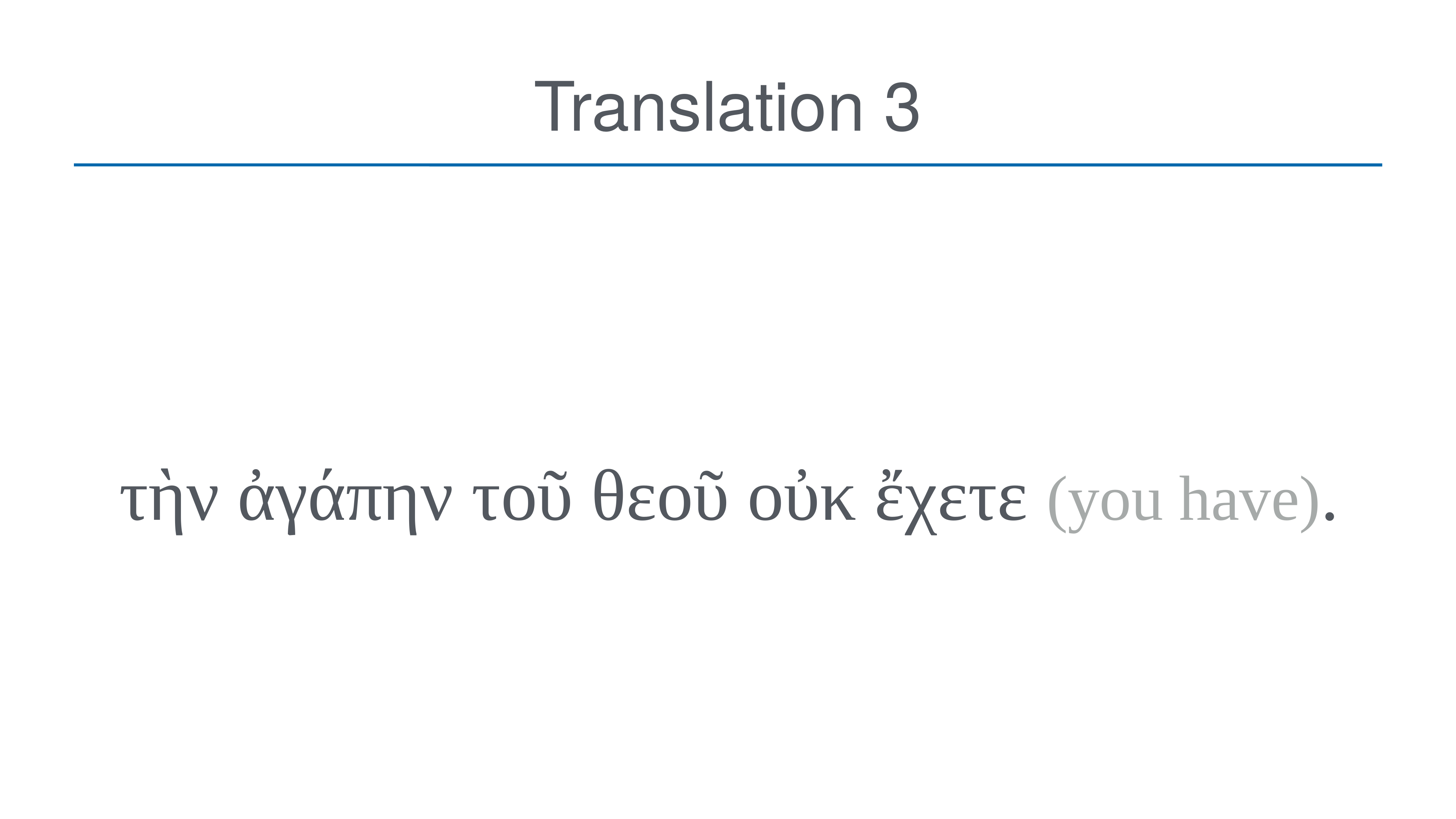

# Translation 3
τὴν ἀγάπην τοῦ θεοῦ οὐκ ἔχετε (you have).